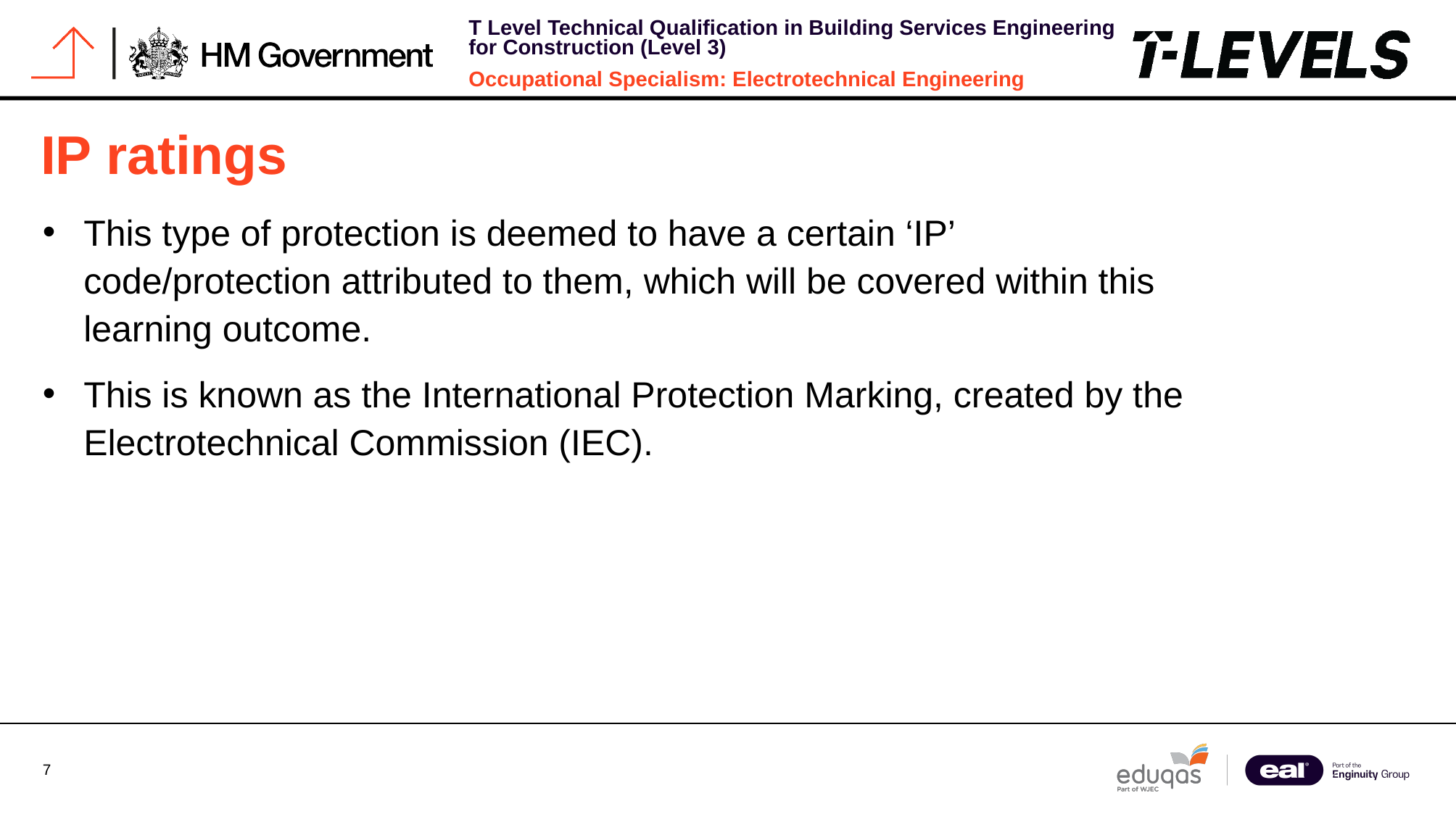

# IP ratings
This type of protection is deemed to have a certain ‘IP’ code/protection attributed to them, which will be covered within this learning outcome.
This is known as the International Protection Marking, created by the Electrotechnical Commission (IEC).